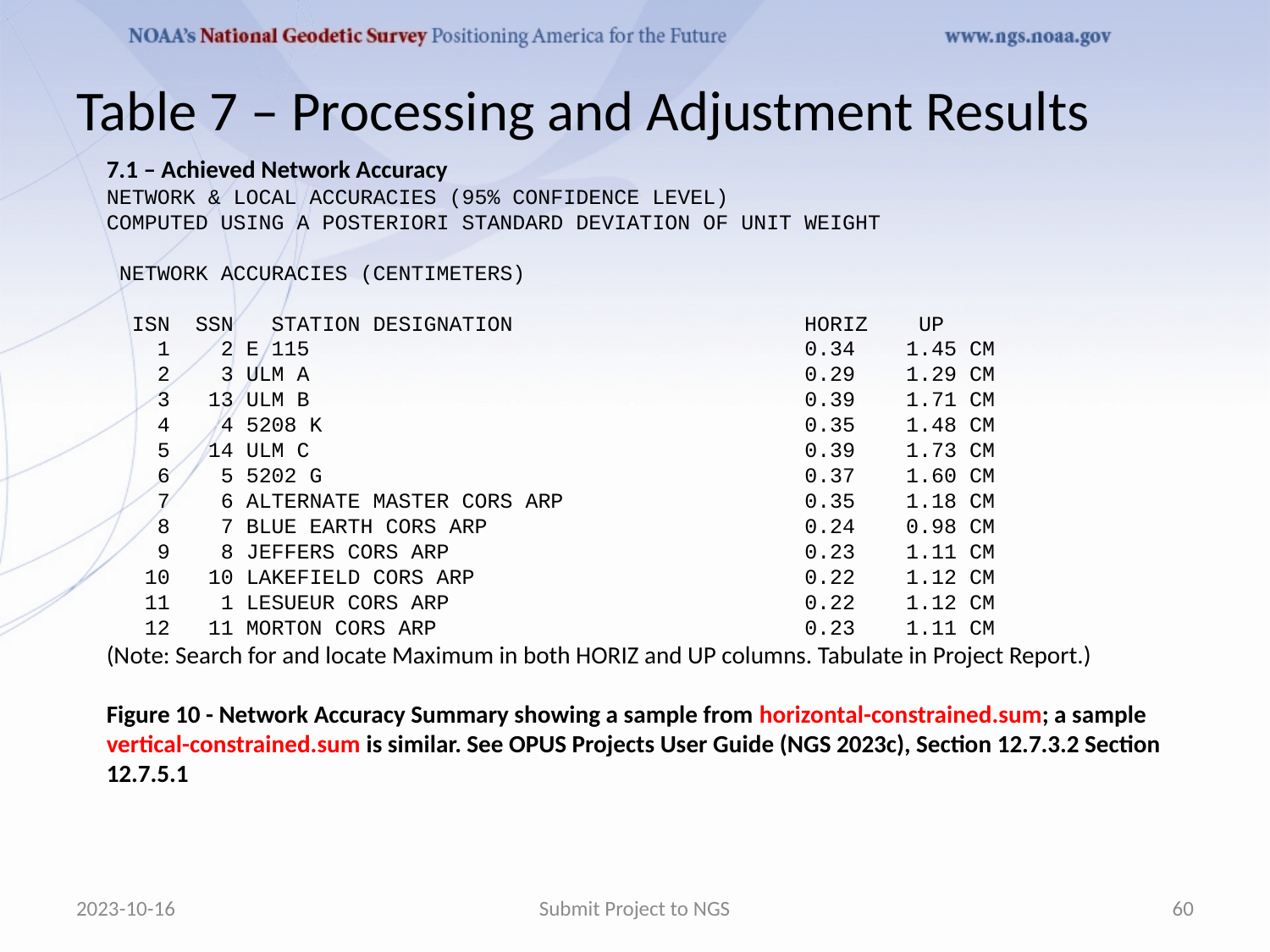

# Table 7 – Processing and Adjustment Results
7.1 – Achieved Network Accuracy
NETWORK & LOCAL ACCURACIES (95% CONFIDENCE LEVEL)
COMPUTED USING A POSTERIORI STANDARD DEVIATION OF UNIT WEIGHT

 NETWORK ACCURACIES (CENTIMETERS)

  ISN  SSN   STATION DESIGNATION                       HORIZ    UP
    1    2 E 115                                       0.34    1.45 CM
    2    3 ULM A                                       0.29    1.29 CM
    3   13 ULM B                                       0.39    1.71 CM
    4    4 5208 K                                      0.35    1.48 CM
    5   14 ULM C                                       0.39    1.73 CM
    6    5 5202 G                                      0.37    1.60 CM
    7    6 ALTERNATE MASTER CORS ARP                   0.35    1.18 CM
    8    7 BLUE EARTH CORS ARP                         0.24    0.98 CM
    9    8 JEFFERS CORS ARP                            0.23    1.11 CM
   10   10 LAKEFIELD CORS ARP                          0.22    1.12 CM
   11    1 LESUEUR CORS ARP                            0.22    1.12 CM
   12   11 MORTON CORS ARP                             0.23    1.11 CM
(Note: Search for and locate Maximum in both HORIZ and UP columns. Tabulate in Project Report.)

Figure 10 - Network Accuracy Summary showing a sample from horizontal-constrained.sum; a sample vertical-constrained.sum is similar. See OPUS Projects User Guide (NGS 2023c), Section 12.7.3.2 Section 12.7.5.1
2023-10-16
Submit Project to NGS
60